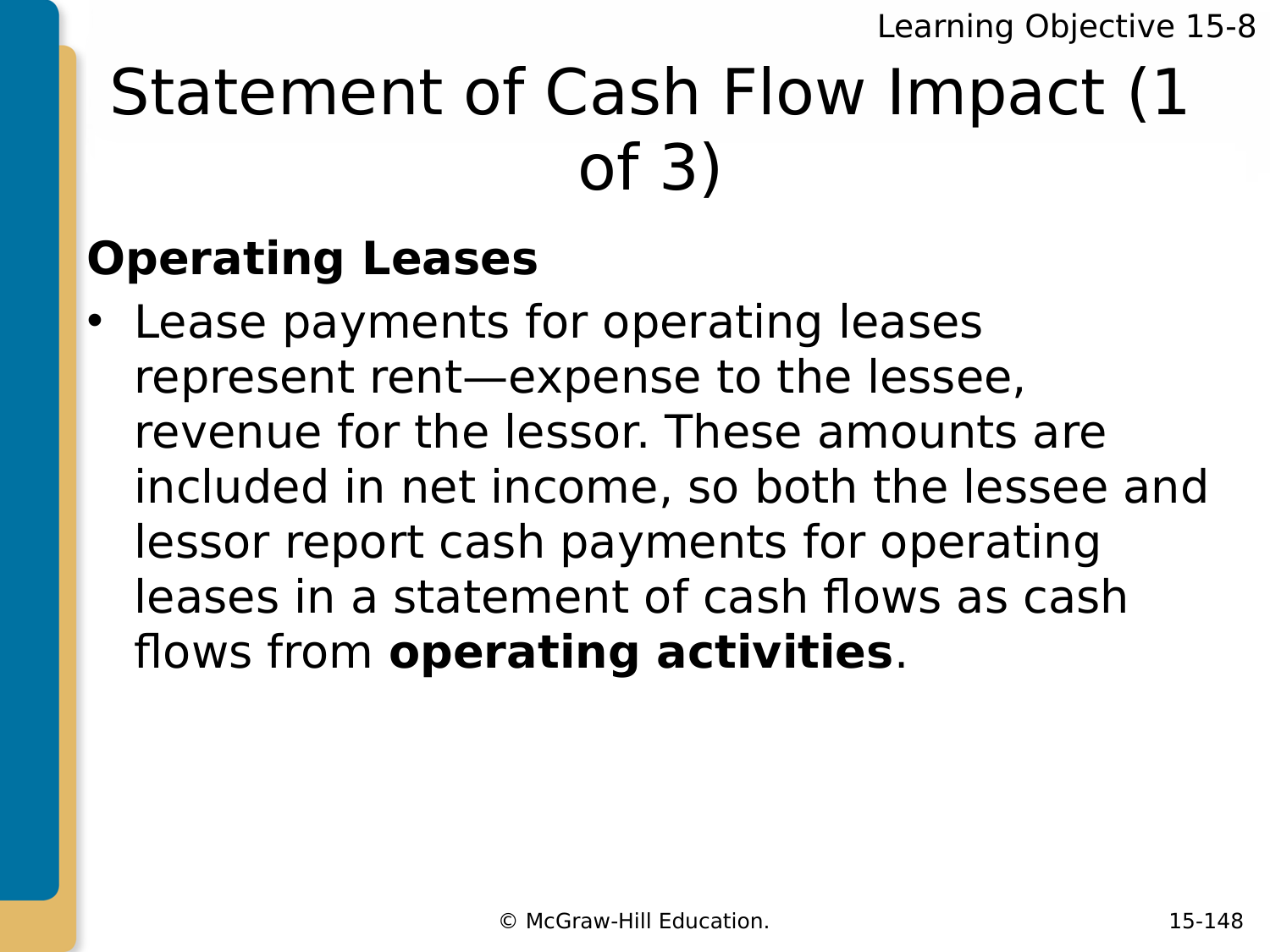

Learning Objective 15-8
# Statement of Cash Flow Impact (1 of 3)
Operating Leases
Lease payments for operating leases represent rent—expense to the lessee, revenue for the lessor. These amounts are included in net income, so both the lessee and lessor report cash payments for operating leases in a statement of cash flows as cash flows from operating activities.